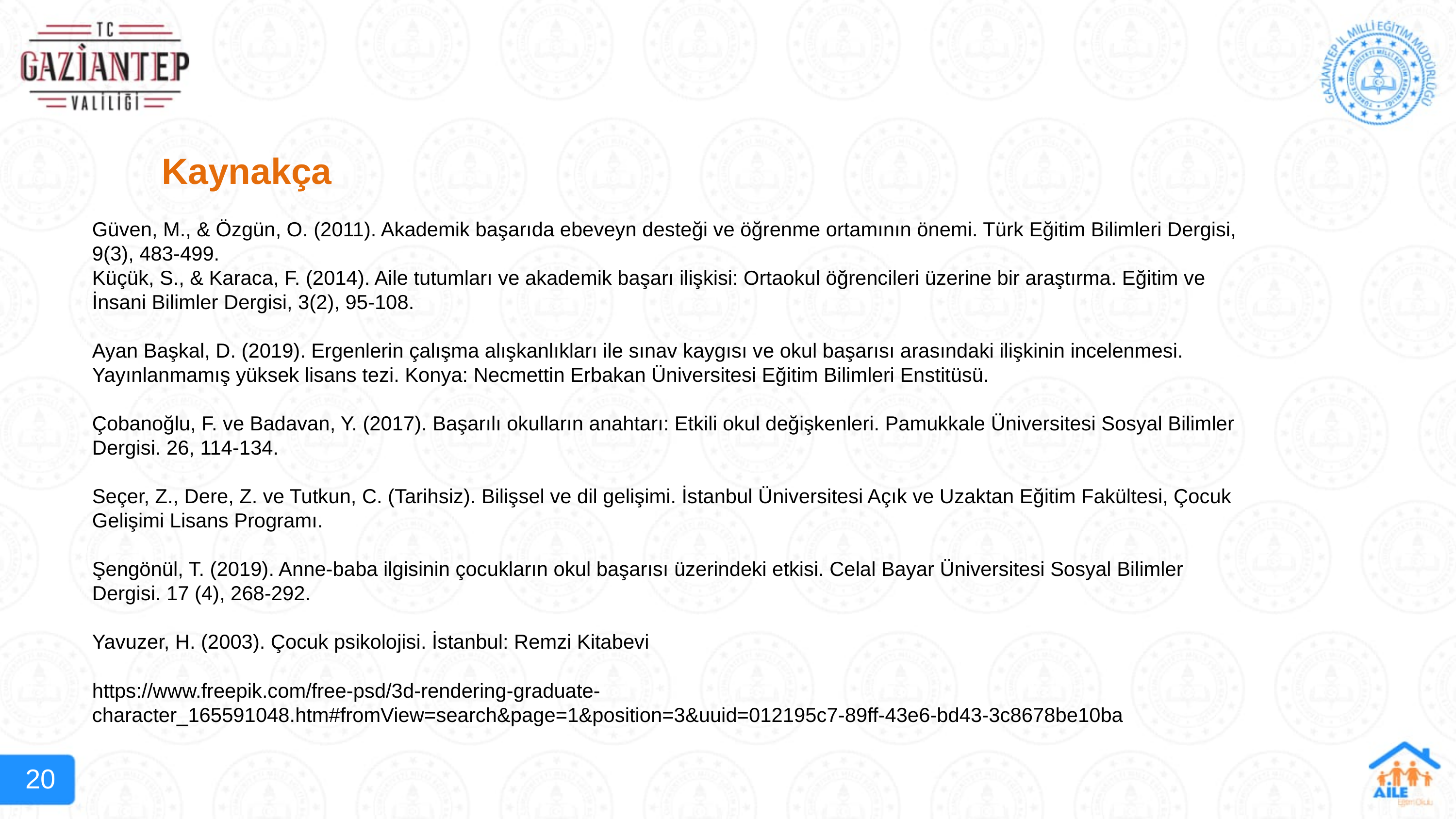

Kaynakça
# Güven, M., & Özgün, O. (2011). Akademik başarıda ebeveyn desteği ve öğrenme ortamının önemi. Türk Eğitim Bilimleri Dergisi, 9(3), 483-499. Küçük, S., & Karaca, F. (2014). Aile tutumları ve akademik başarı ilişkisi: Ortaokul öğrencileri üzerine bir araştırma. Eğitim ve İnsani Bilimler Dergisi, 3(2), 95-108. Ayan Başkal, D. (2019). Ergenlerin çalışma alışkanlıkları ile sınav kaygısı ve okul başarısı arasındaki ilişkinin incelenmesi. Yayınlanmamış yüksek lisans tezi. Konya: Necmettin Erbakan Üniversitesi Eğitim Bilimleri Enstitüsü. Çobanoğlu, F. ve Badavan, Y. (2017). Başarılı okulların anahtarı: Etkili okul değişkenleri. Pamukkale Üniversitesi Sosyal Bilimler Dergisi. 26, 114-134. Seçer, Z., Dere, Z. ve Tutkun, C. (Tarihsiz). Bilişsel ve dil gelişimi. İstanbul Üniversitesi Açık ve Uzaktan Eğitim Fakültesi, Çocuk Gelişimi Lisans Programı. Şengönül, T. (2019). Anne-baba ilgisinin çocukların okul başarısı üzerindeki etkisi. Celal Bayar Üniversitesi Sosyal Bilimler Dergisi. 17 (4), 268-292. Yavuzer, H. (2003). Çocuk psikolojisi. İstanbul: Remzi Kitabevi https://www.freepik.com/free-psd/3d-rendering-graduate-character_165591048.htm#fromView=search&page=1&position=3&uuid=012195c7-89ff-43e6-bd43-3c8678be10ba
20